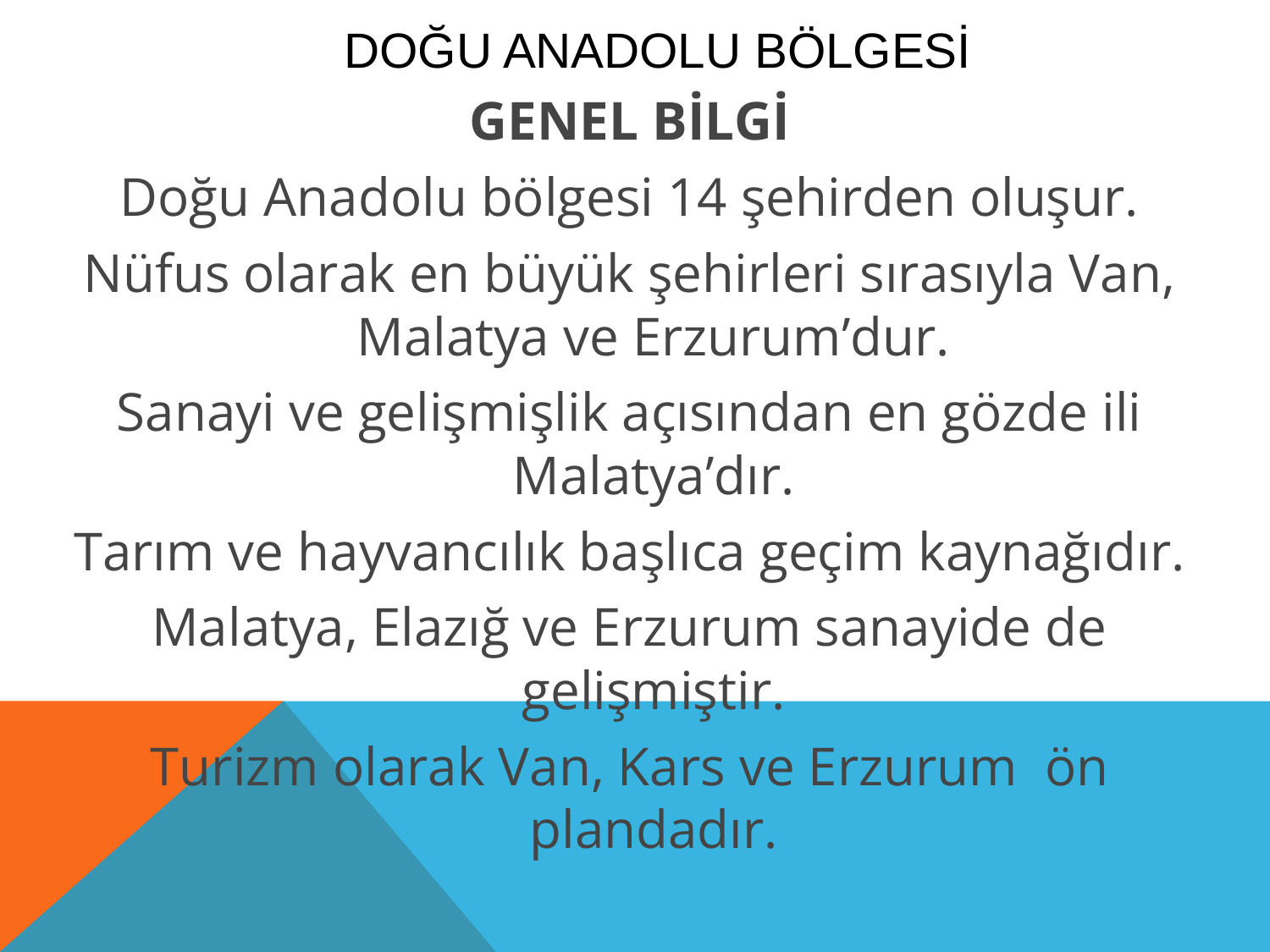

DOĞU ANADOLU BÖLGESİ
#
GENEL BİLGİ
Doğu Anadolu bölgesi 14 şehirden oluşur.
Nüfus olarak en büyük şehirleri sırasıyla Van, Malatya ve Erzurum’dur.
Sanayi ve gelişmişlik açısından en gözde ili Malatya’dır.
Tarım ve hayvancılık başlıca geçim kaynağıdır.
Malatya, Elazığ ve Erzurum sanayide de gelişmiştir.
Turizm olarak Van, Kars ve Erzurum  ön plandadır.